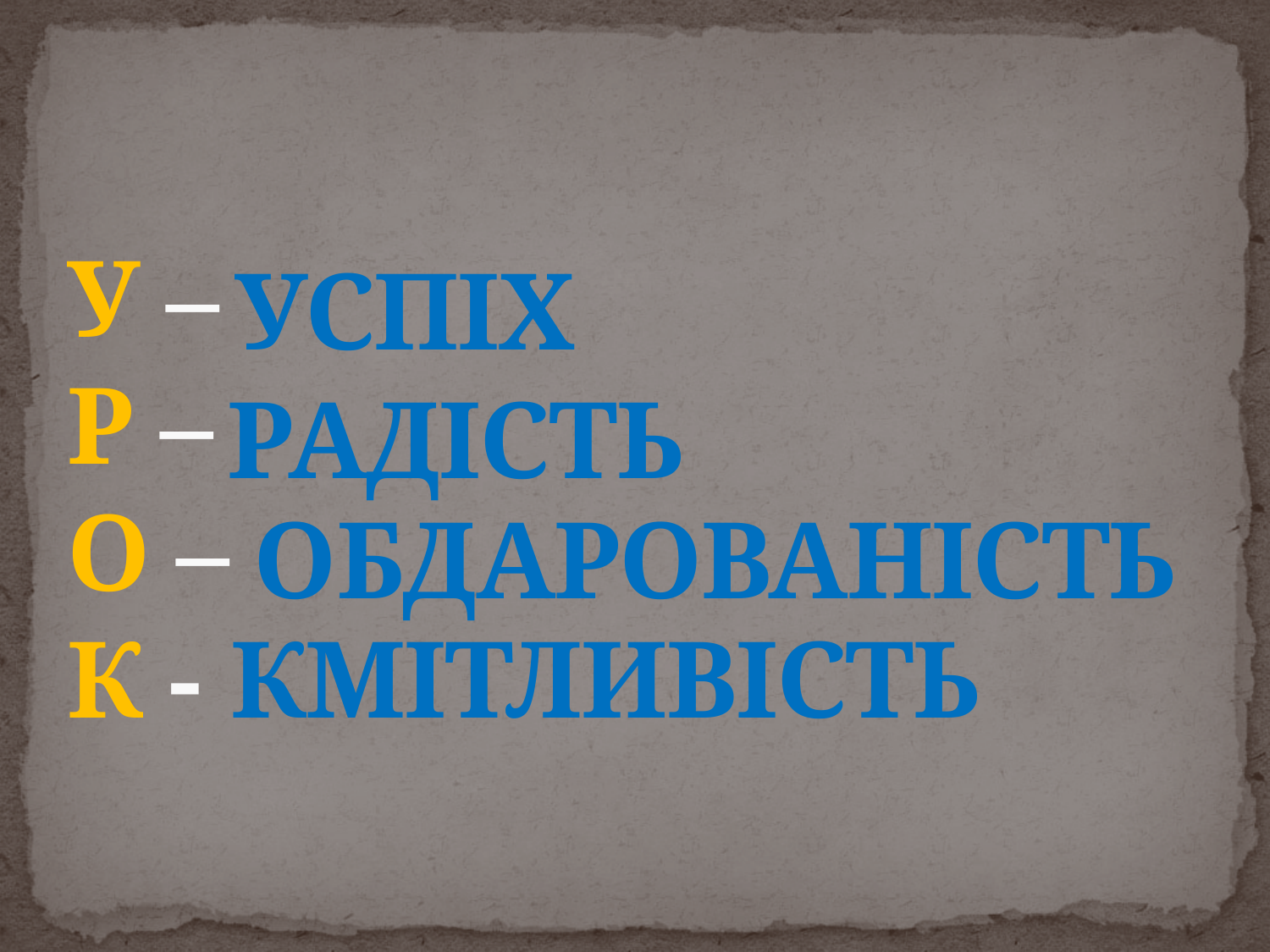

# У – Р – О – К -
УСПІХ
РАДІСТЬ
ОБДАРОВАНІСТЬ
КМІТЛИВІСТЬ